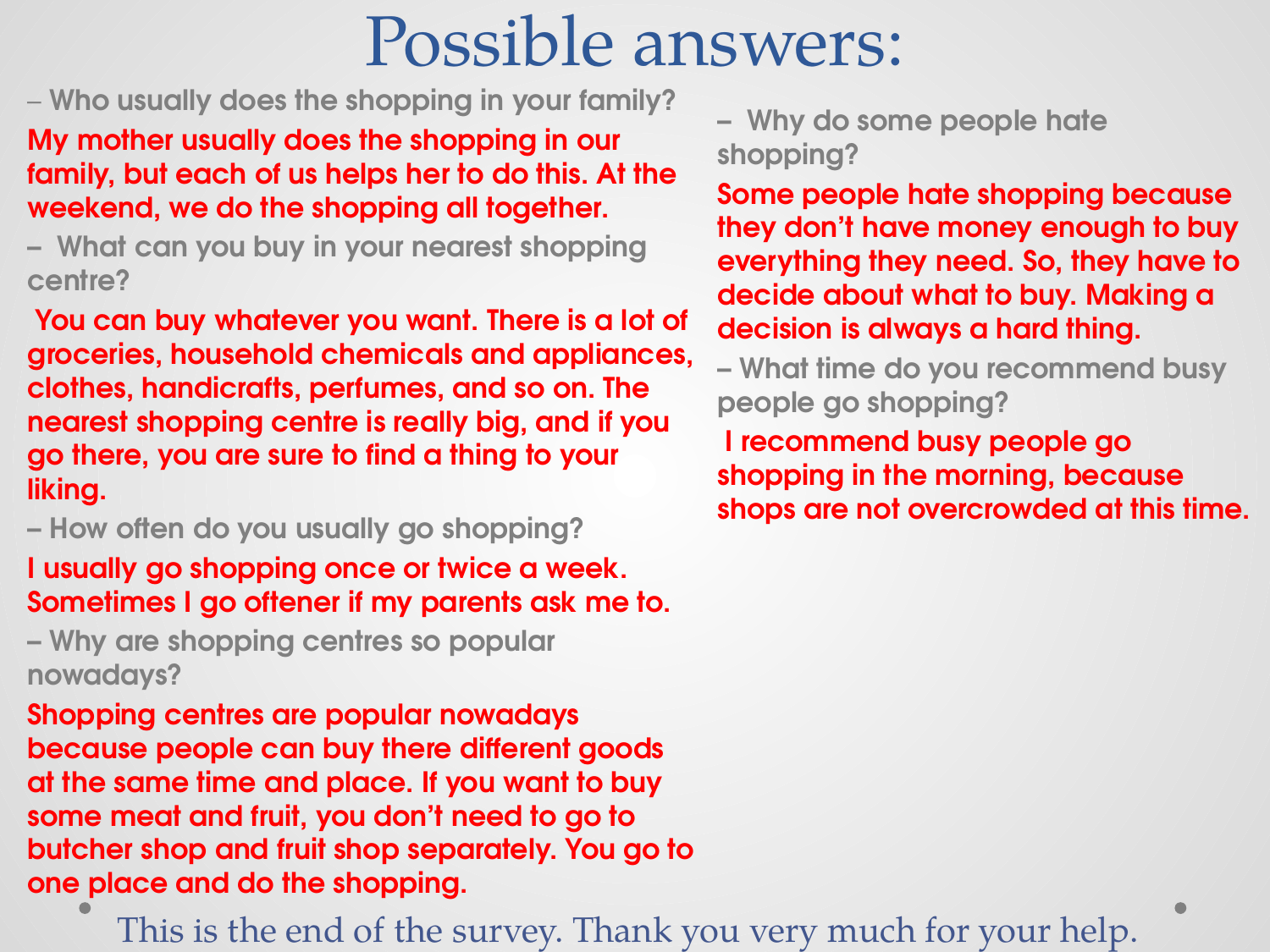

# Possible answers:
– Who usually does the shopping in your family?
My mother usually does the shopping in our family, but each of us helps her to do this. At the weekend, we do the shopping all together.
–  What can you buy in your nearest shopping centre?
 You can buy whatever you want. There is a lot of groceries, household chemicals and appliances, clothes, handicrafts, perfumes, and so on. The nearest shopping centre is really big, and if you go there, you are sure to find a thing to your liking.
– How often do you usually go shopping?
I usually go shopping once or twice a week. Sometimes I go oftener if my parents ask me to.
– Why are shopping centres so popular nowadays?
Shopping centres are popular nowadays because people can buy there different goods at the same time and place. If you want to buy some meat and fruit, you don’t need to go to butcher shop and fruit shop separately. You go to one place and do the shopping.
–  Why do some people hate shopping?
Some people hate shopping because they don’t have money enough to buy everything they need. So, they have to decide about what to buy. Making a decision is always a hard thing.
– What time do you recommend busy people go shopping?
 I recommend busy people go shopping in the morning, because shops are not overcrowded at this time.
This is the end of the survey. Thank you very much for your help.